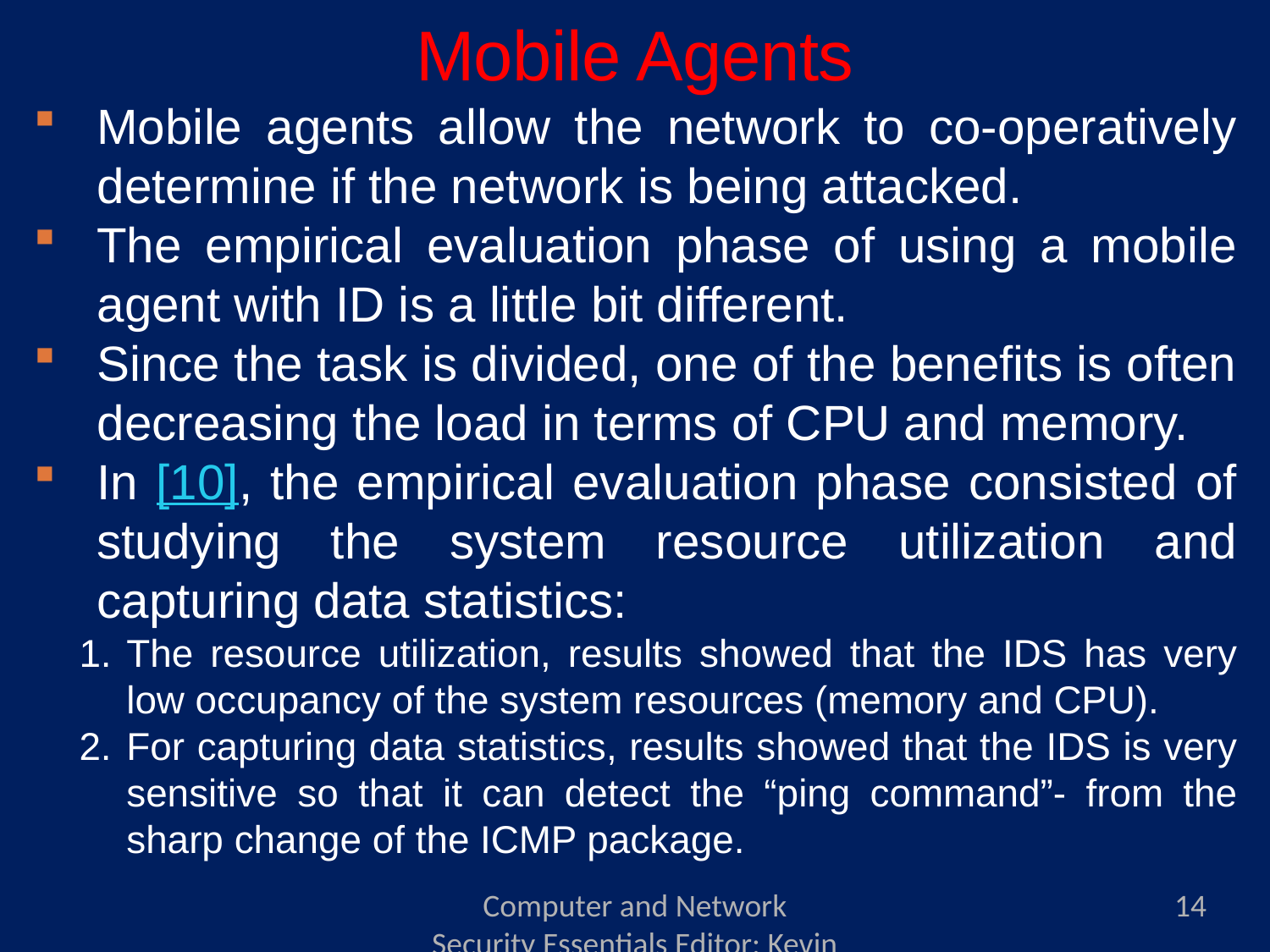

# Mobile Agents
Mobile agents allow the network to co-operatively determine if the network is being attacked.
The empirical evaluation phase of using a mobile agent with ID is a little bit different.
Since the task is divided, one of the benefits is often decreasing the load in terms of CPU and memory.
In [10], the empirical evaluation phase consisted of studying the system resource utilization and capturing data statistics:
The resource utilization, results showed that the IDS has very low occupancy of the system resources (memory and CPU).
For capturing data statistics, results showed that the IDS is very sensitive so that it can detect the “ping command”- from the sharp change of the ICMP package.
Computer and Network Security Essentials Editor: Kevin Daimi Associate Editors: Guillermo Francia, Levent Ertaul, Luis H. Encinas, Eman El-Sheikh Published by Springer
14